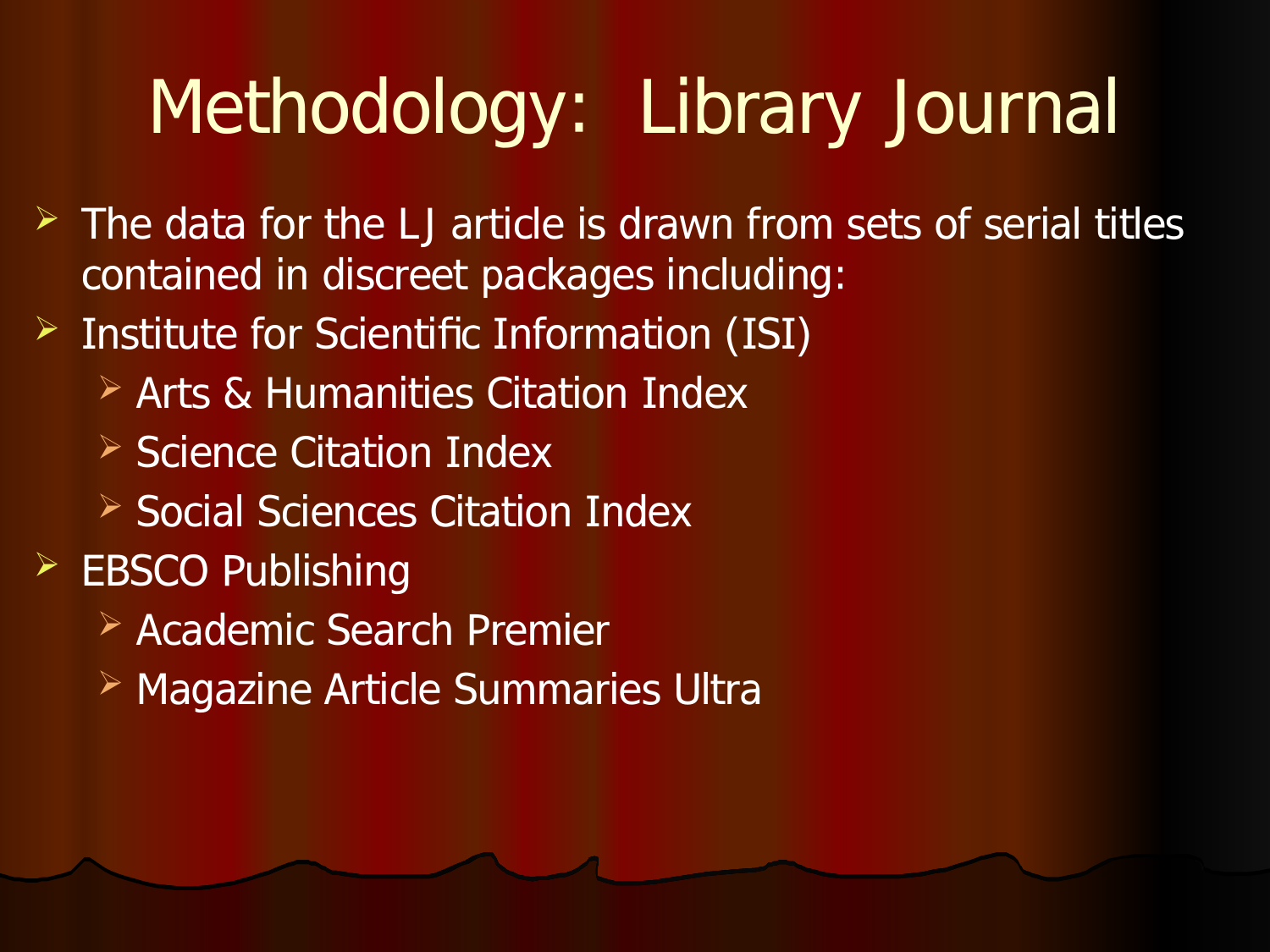

# Methodology:  Library Journal
The data for the LJ article is drawn from sets of serial titles contained in discreet packages including:
Institute for Scientific Information (ISI)
Arts & Humanities Citation Index
Science Citation Index
Social Sciences Citation Index
EBSCO Publishing
Academic Search Premier
Magazine Article Summaries Ultra